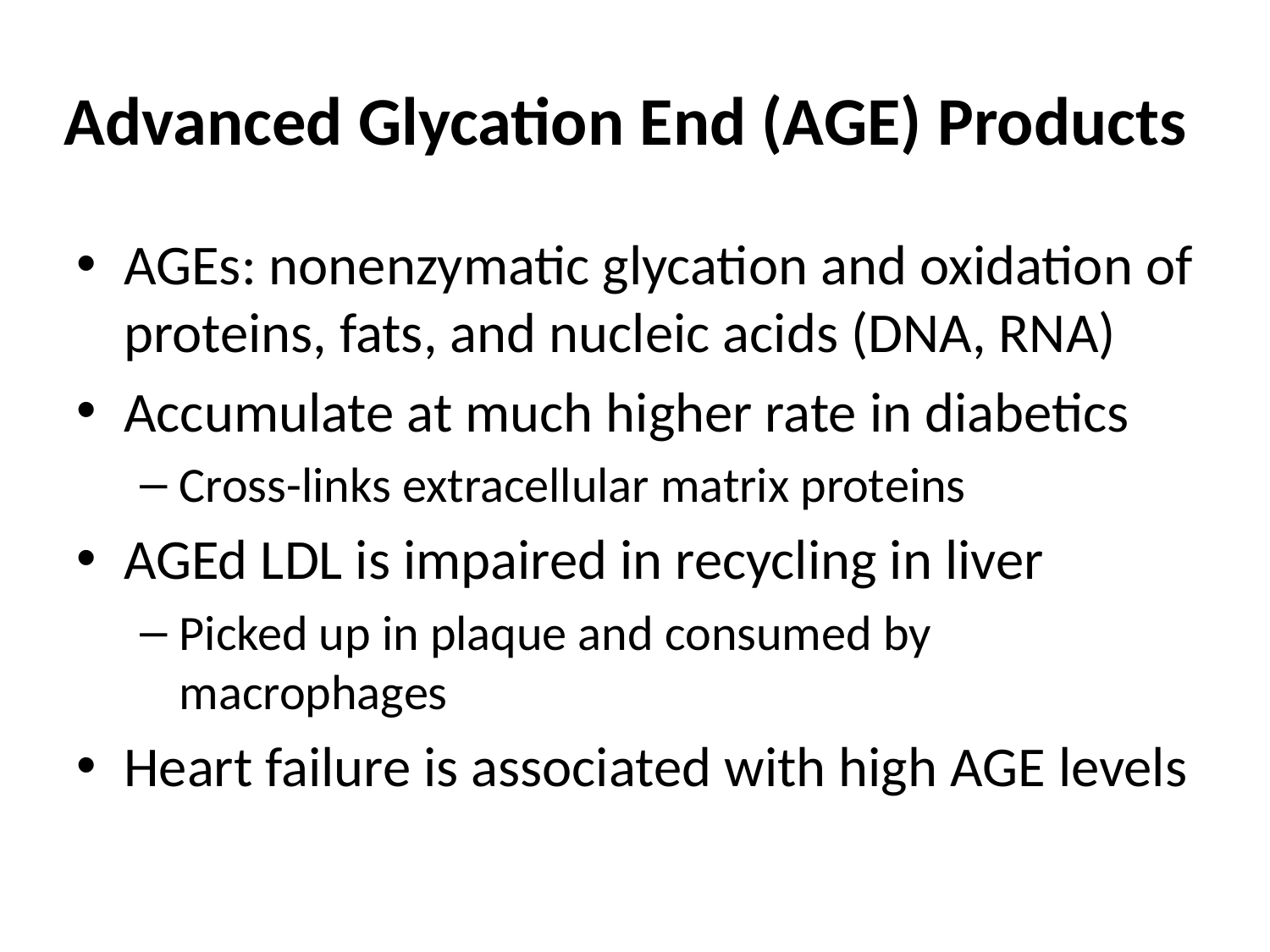

# Advanced Glycation End (AGE) Products
AGEs: nonenzymatic glycation and oxidation of proteins, fats, and nucleic acids (DNA, RNA)
Accumulate at much higher rate in diabetics
Cross-links extracellular matrix proteins
AGEd LDL is impaired in recycling in liver
Picked up in plaque and consumed by macrophages
Heart failure is associated with high AGE levels